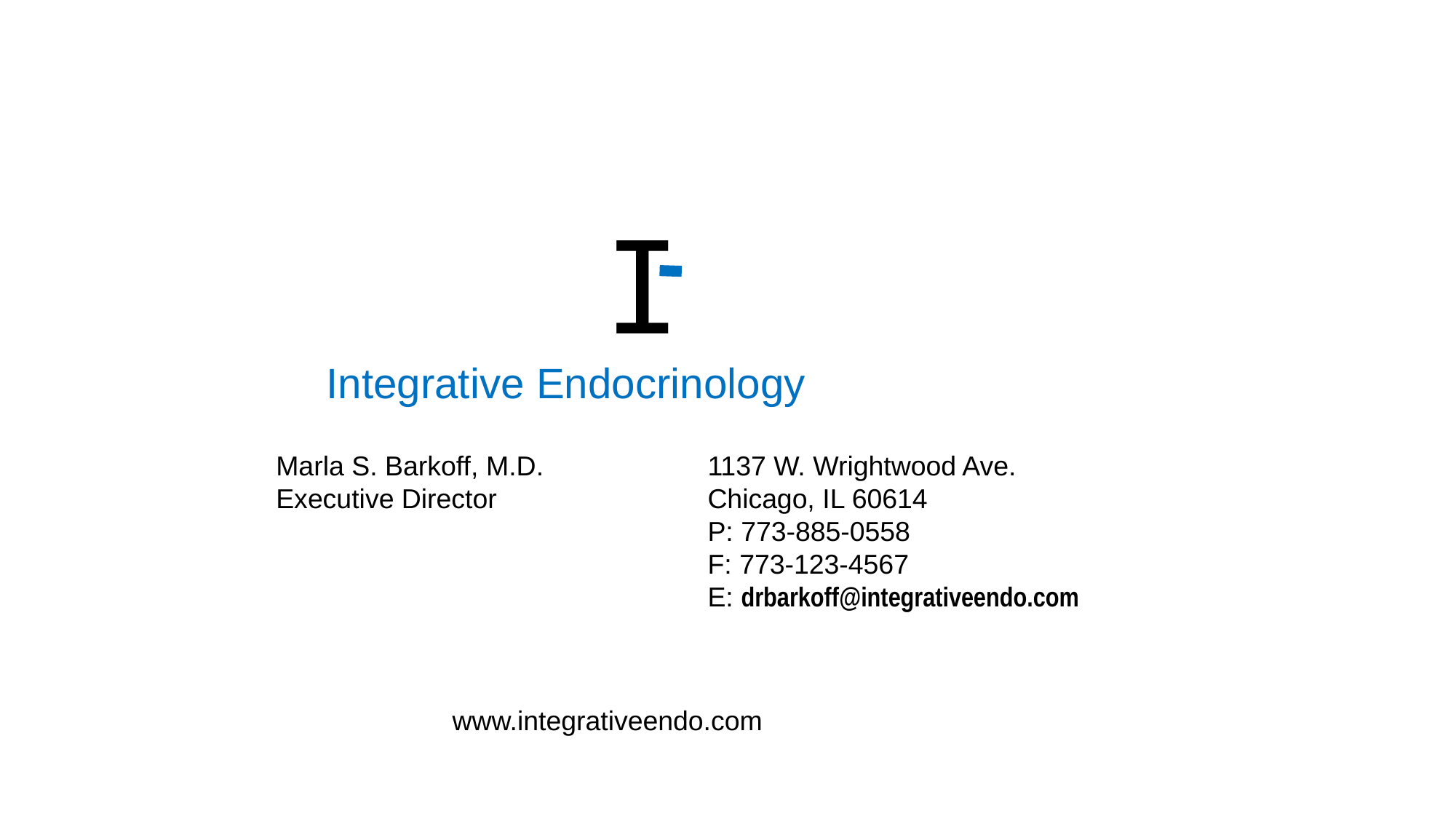

I

Integrative Endocrinology
1137 W. Wrightwood Ave.
Chicago, IL 60614
P: 773-885-0558
F: 773-123-4567
E: drbarkoff@integrativeendo.com
Marla S. Barkoff, M.D.
Executive Director
www.integrativeendo.com